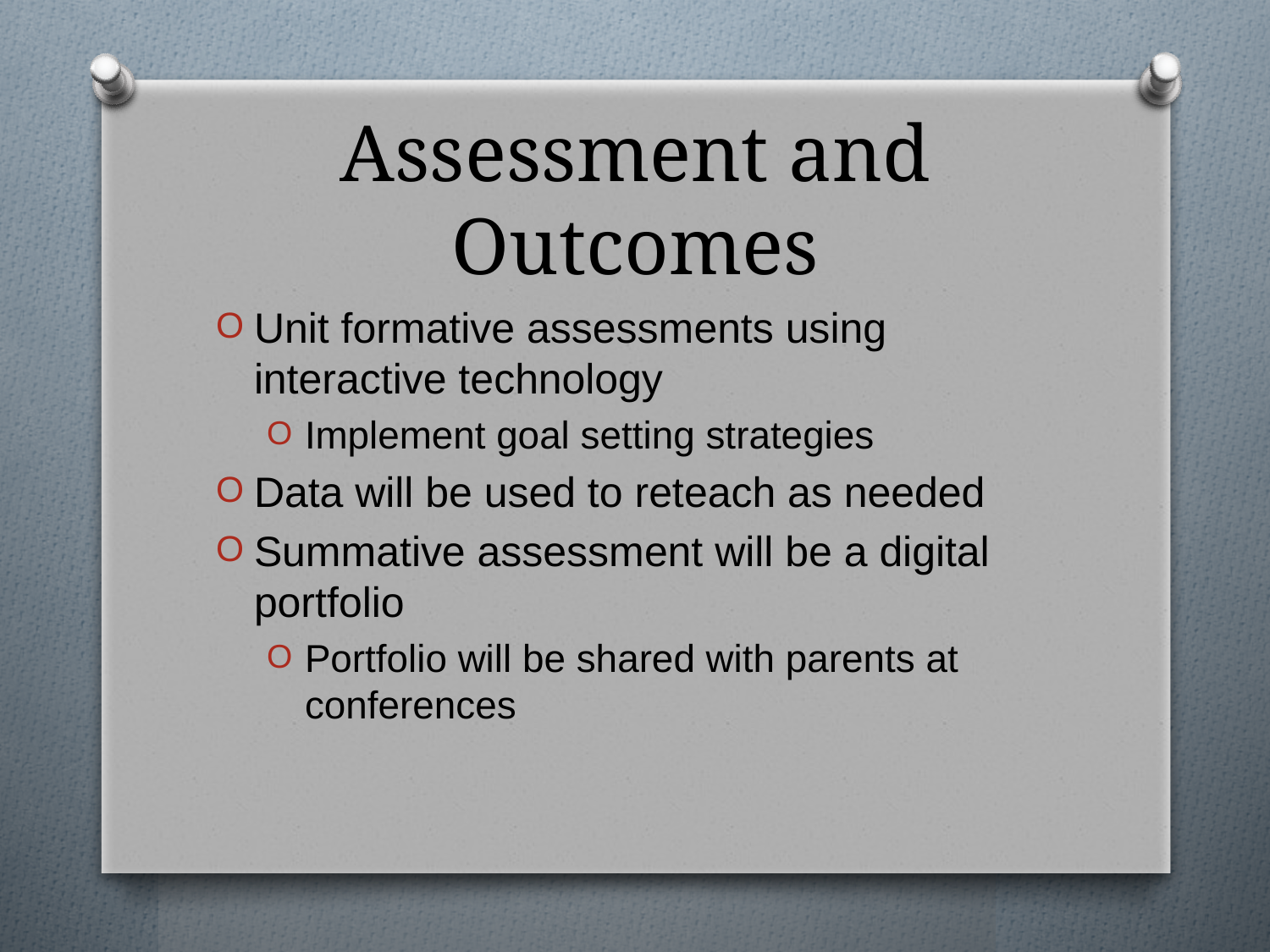

# Assessment and Outcomes
Unit formative assessments using interactive technology
Implement goal setting strategies
Data will be used to reteach as needed
Summative assessment will be a digital portfolio
Portfolio will be shared with parents at conferences